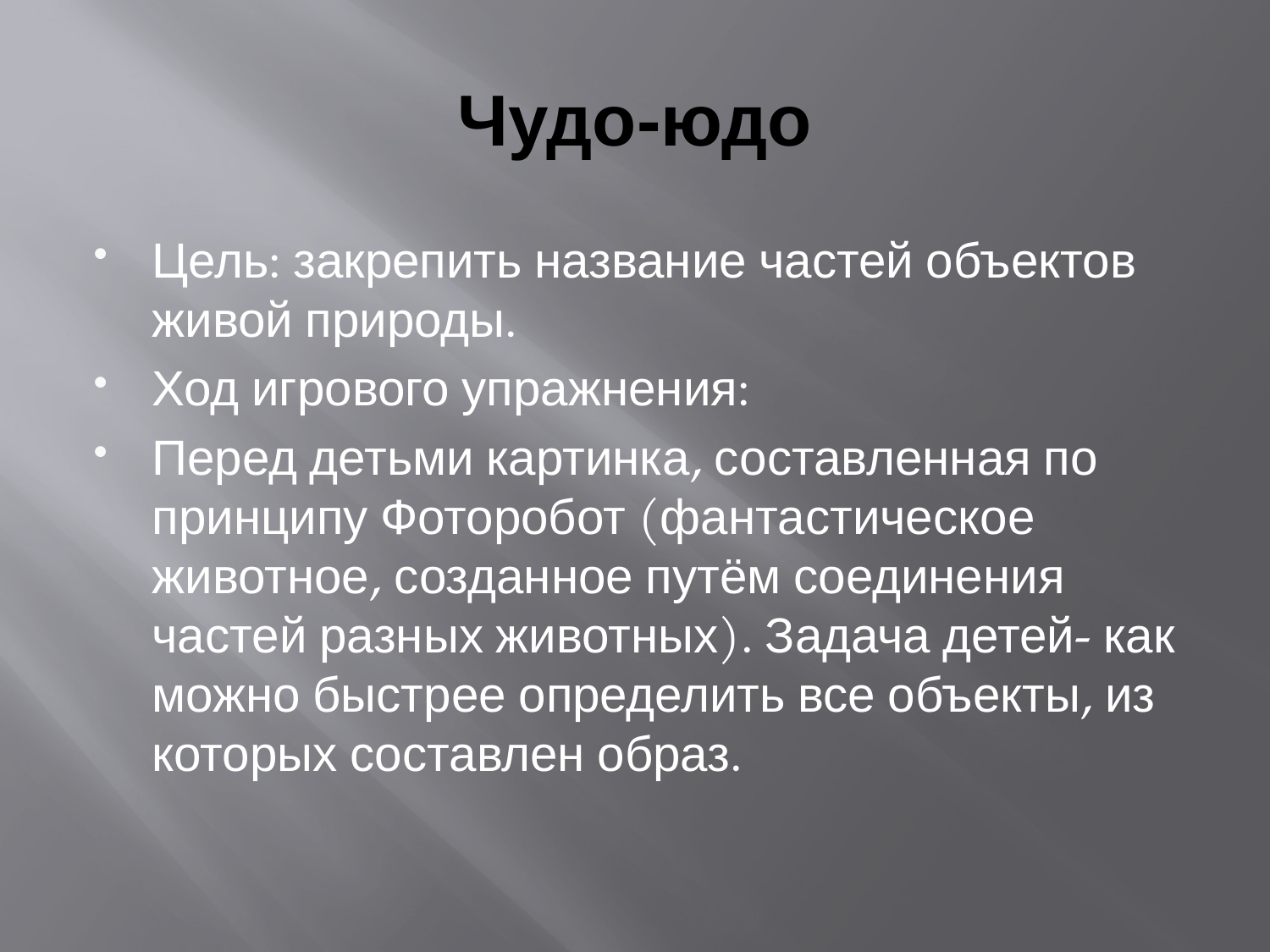

# Чудо-юдо
Цель: закрепить название частей объектов живой природы.
Ход игрового упражнения:
Перед детьми картинка, составленная по принципу Фоторобот (фантастическое животное, созданное путём соединения частей разных животных). Задача детей- как можно быстрее определить все объекты, из которых составлен образ.